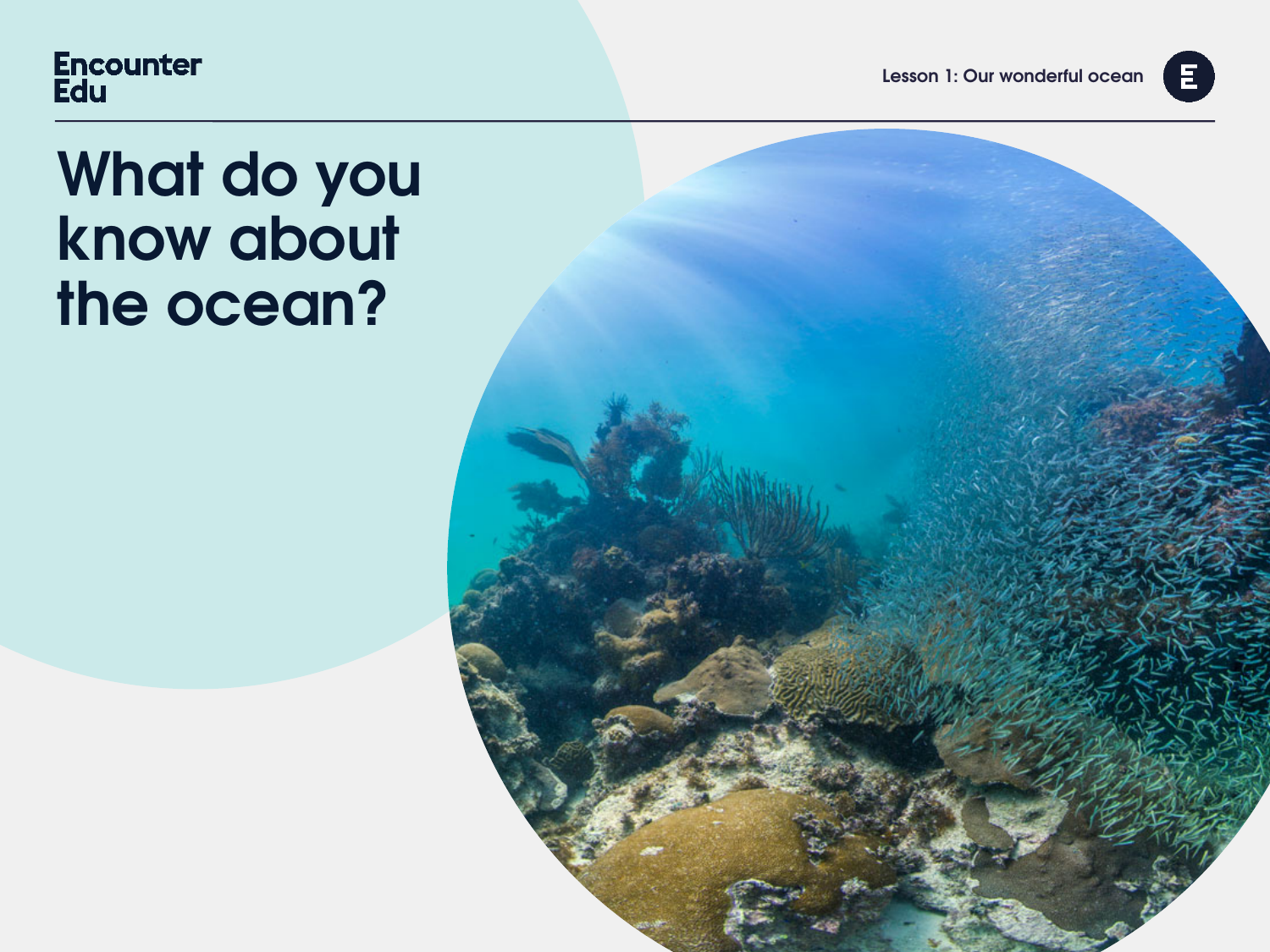

# Lesson 1: Our wonderful ocean

What do you know about the ocean?